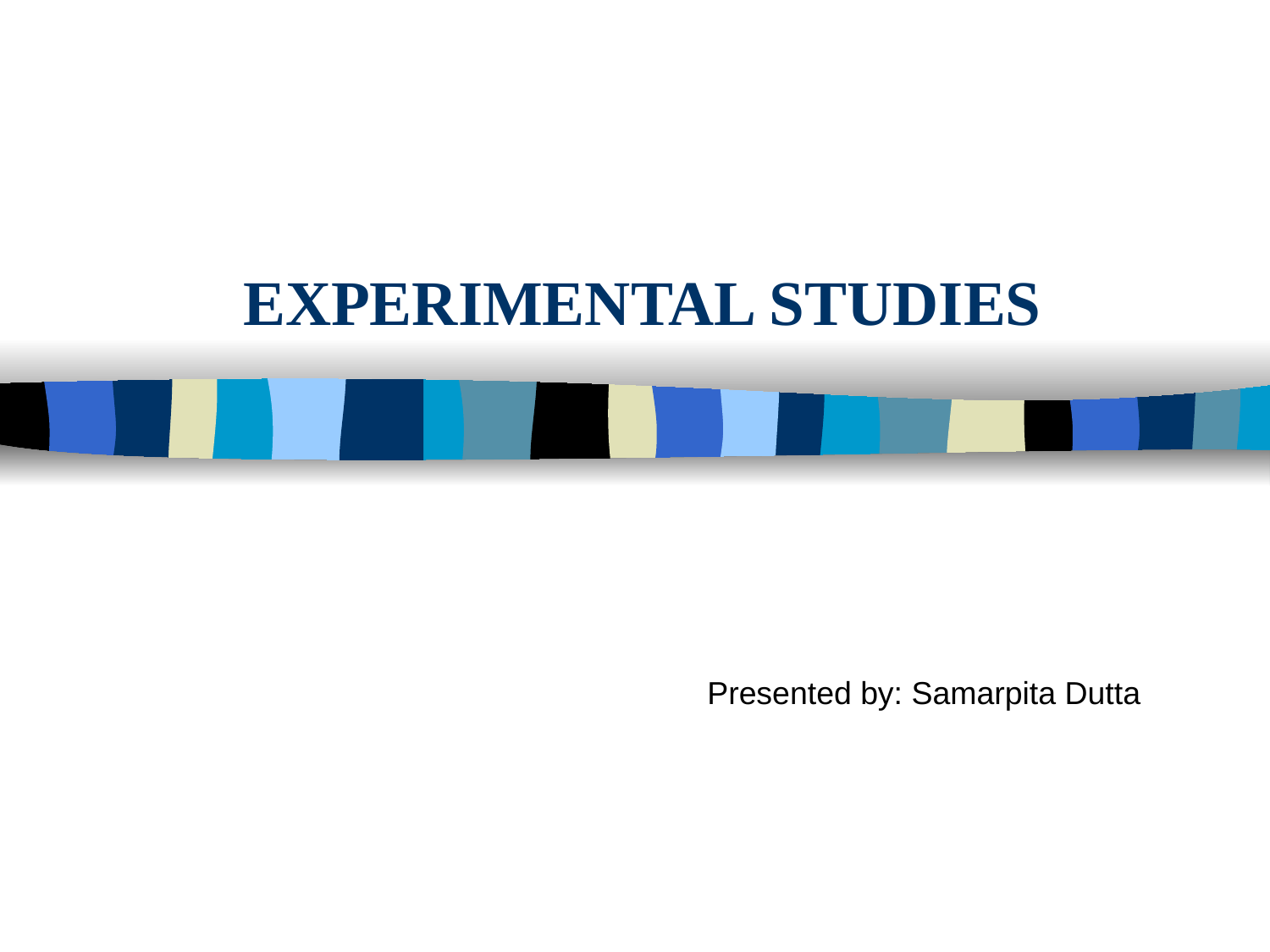

# EXPERIMENTAL STUDIES
Presented by: Samarpita Dutta